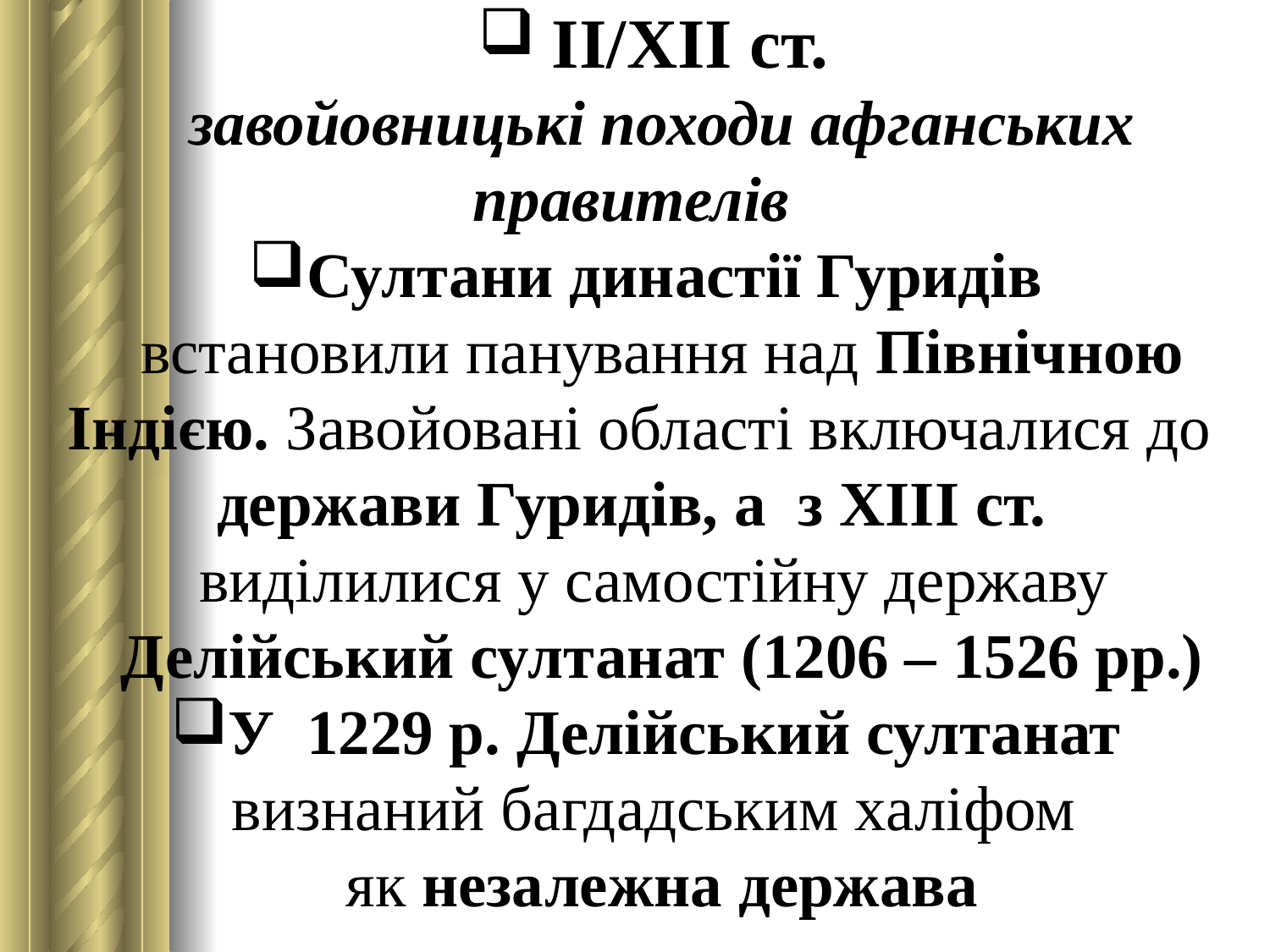

ІІ/XII ст.
завойовницькі походи афганських правителів
Султани династії Гуридів
встановили панування над Північною Індією. Завойовані області включалися до держави Гуридів, а  з XIІІ ст.
виділилися у самостійну державу
Делійський султанат (1206 – 1526 рр.)
У  1229 р. Делійський султанат
визнаний багдадським халіфом
як незалежна держава